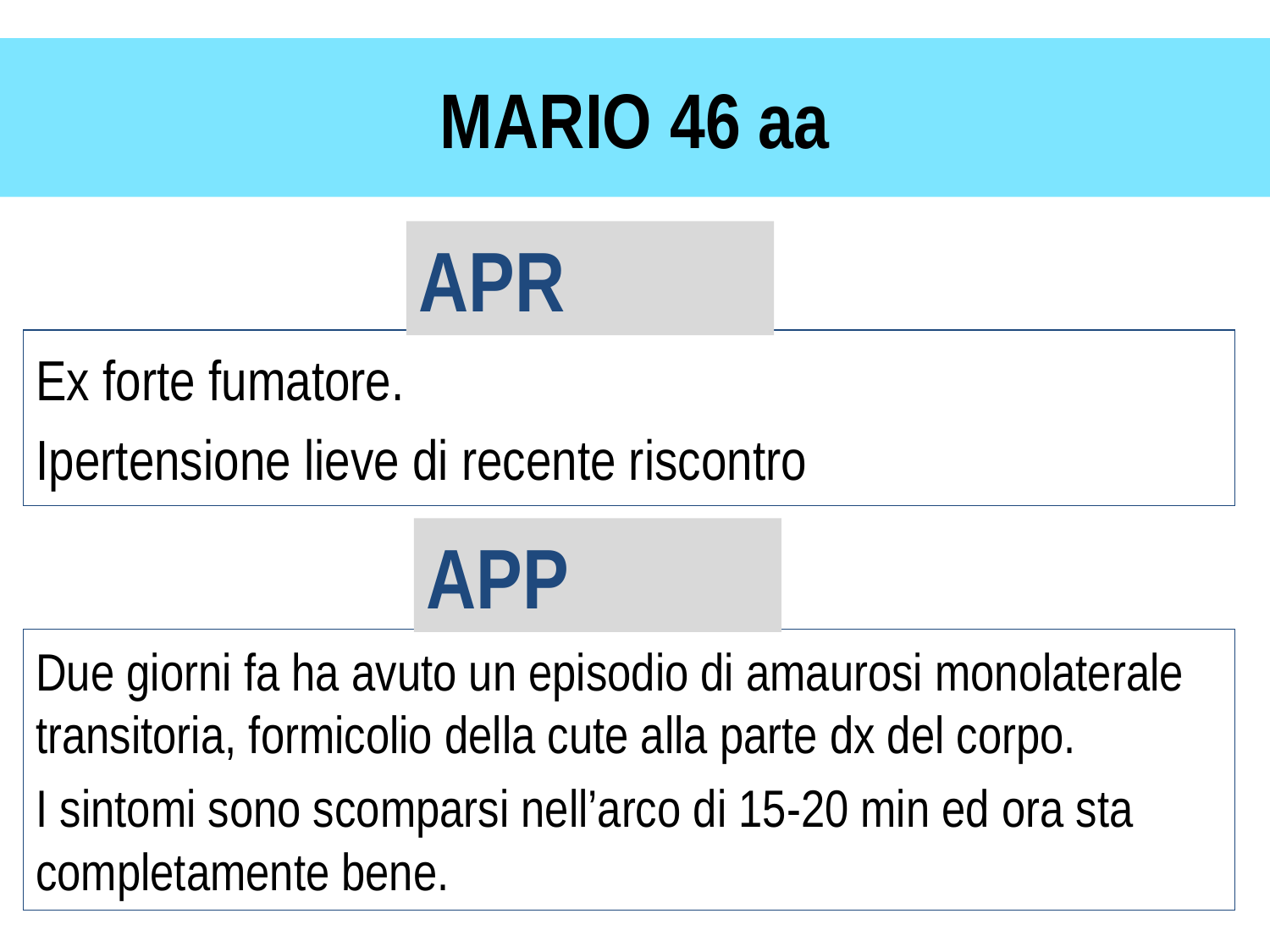

# MARIO 46 aa
APR
Ex forte fumatore.
Ipertensione lieve di recente riscontro
APP
Due giorni fa ha avuto un episodio di amaurosi monolaterale transitoria, formicolio della cute alla parte dx del corpo.
I sintomi sono scomparsi nell’arco di 15-20 min ed ora sta completamente bene.